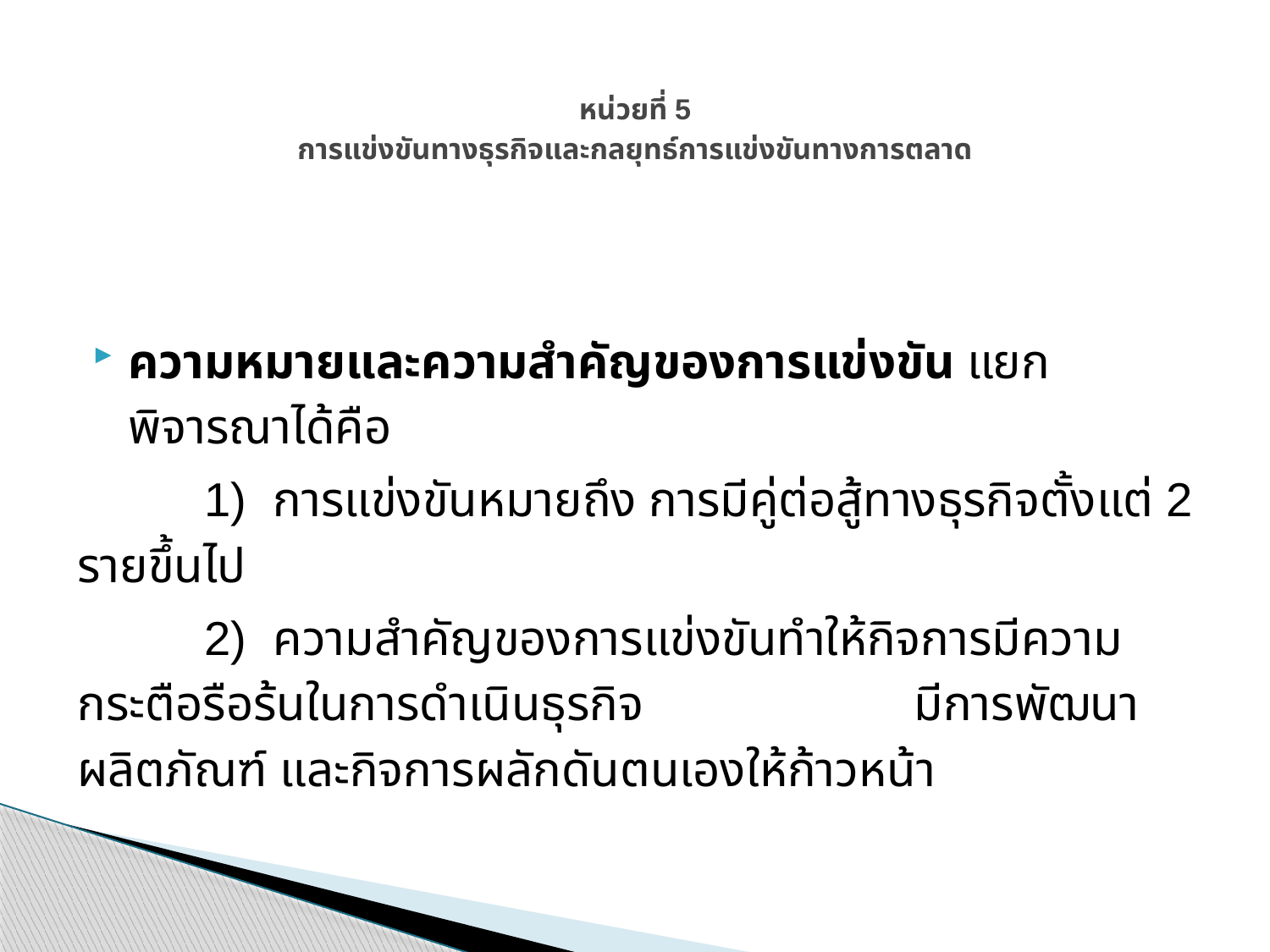

# หน่วยที่ 5 การแข่งขันทางธุรกิจและกลยุทธ์การแข่งขันทางการตลาด
ความหมายและความสำคัญของการแข่งขัน แยกพิจารณาได้คือ
	1)  การแข่งขันหมายถึง การมีคู่ต่อสู้ทางธุรกิจตั้งแต่ 2 รายขึ้นไป
	2)  ความสำคัญของการแข่งขันทำให้กิจการมีความกระตือรือร้นในการดำเนินธุรกิจ         	      มีการพัฒนาผลิตภัณฑ์ และกิจการผลักดันตนเองให้ก้าวหน้า